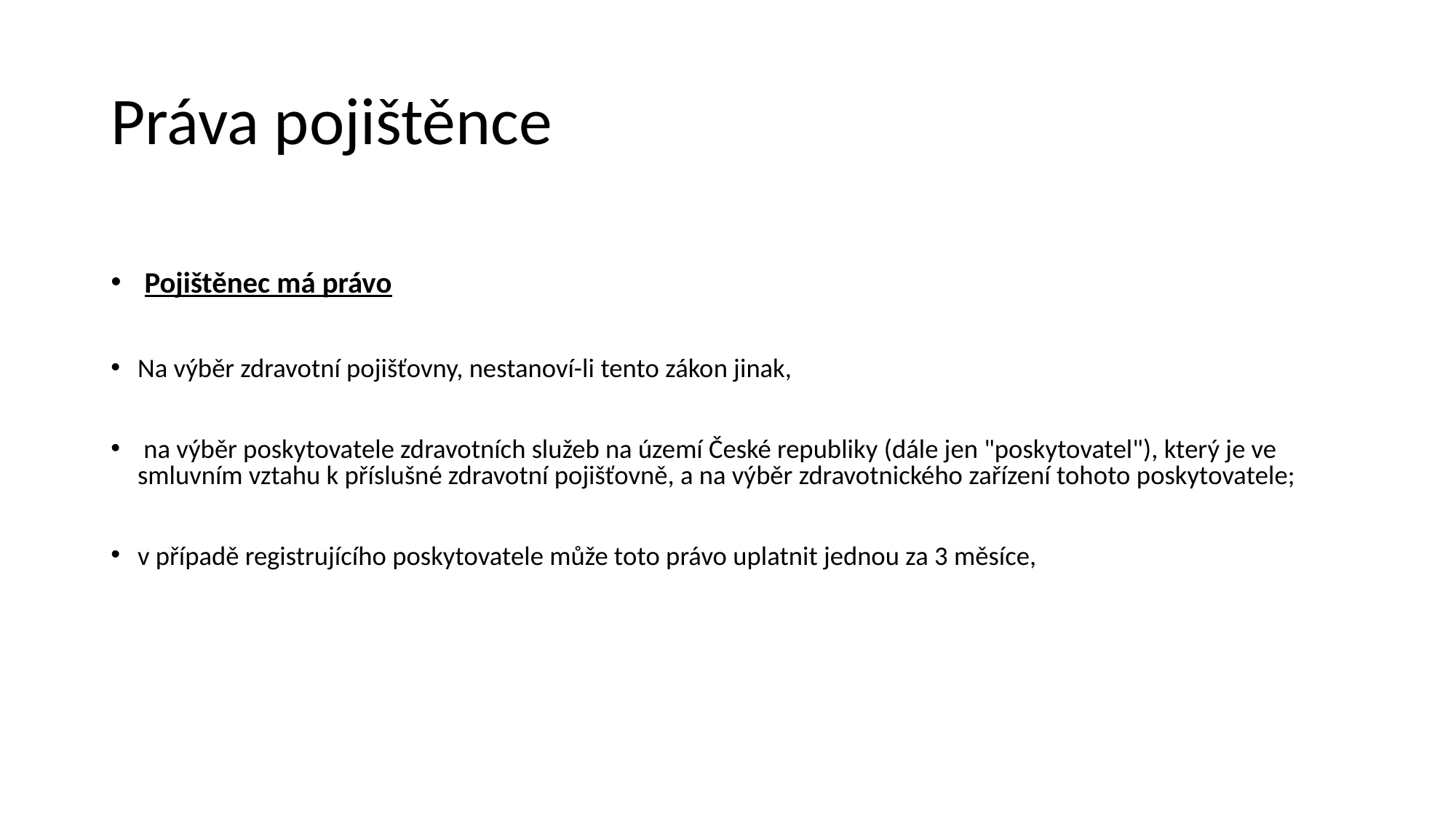

Práva pojištěnce

 Pojištěnec má právo

Na výběr zdravotní pojišťovny, nestanoví-li tento zákon jinak,

 na výběr poskytovatele zdravotních služeb na území České republiky (dále jen "poskytovatel"), který je ve smluvním vztahu k příslušné zdravotní pojišťovně, a na výběr zdravotnického zařízení tohoto poskytovatele;

v případě registrujícího poskytovatele může toto právo uplatnit jednou za 3 měsíce,